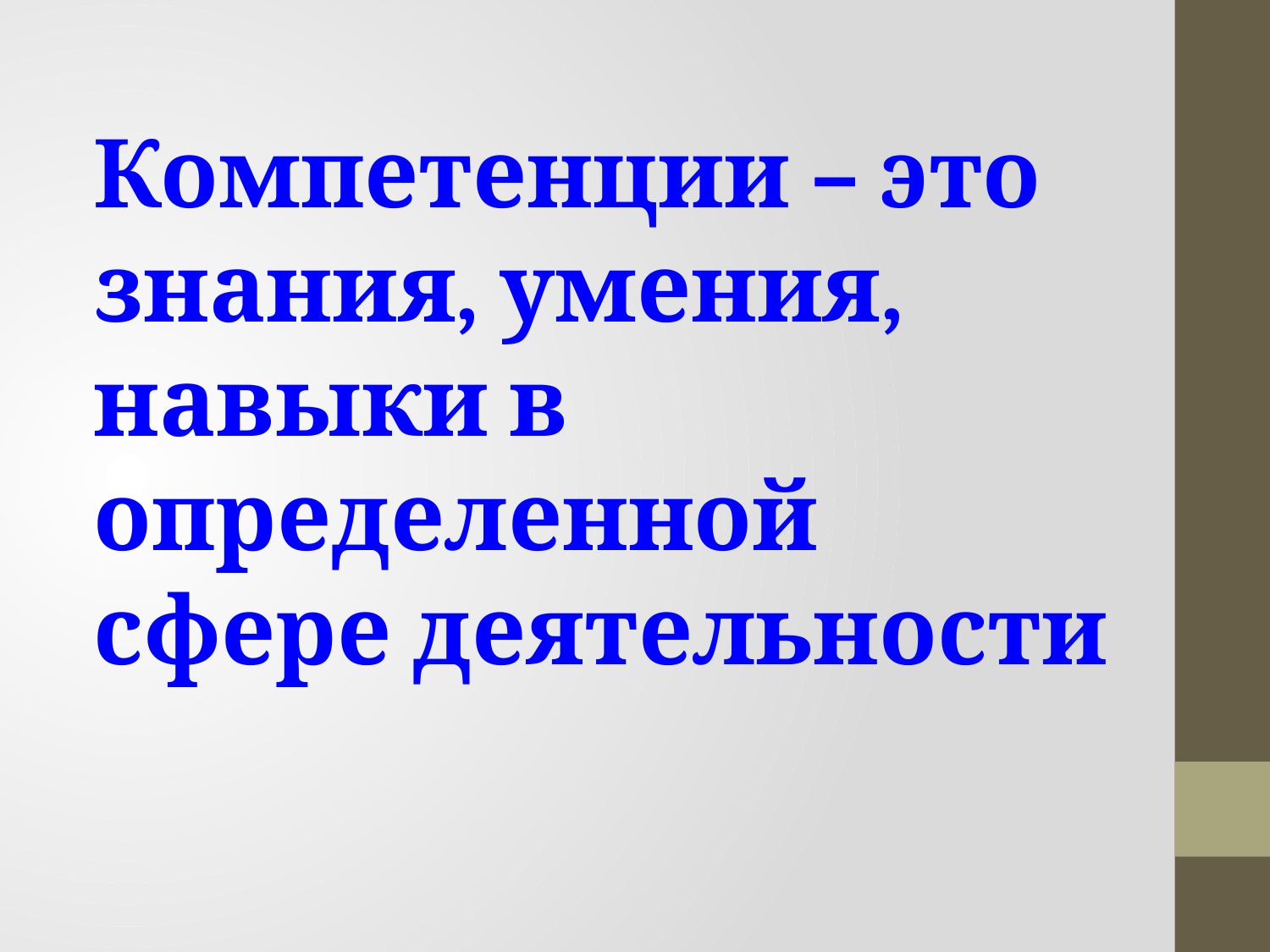

Компетенции – это знания, умения, навыки в определенной сфере деятельности